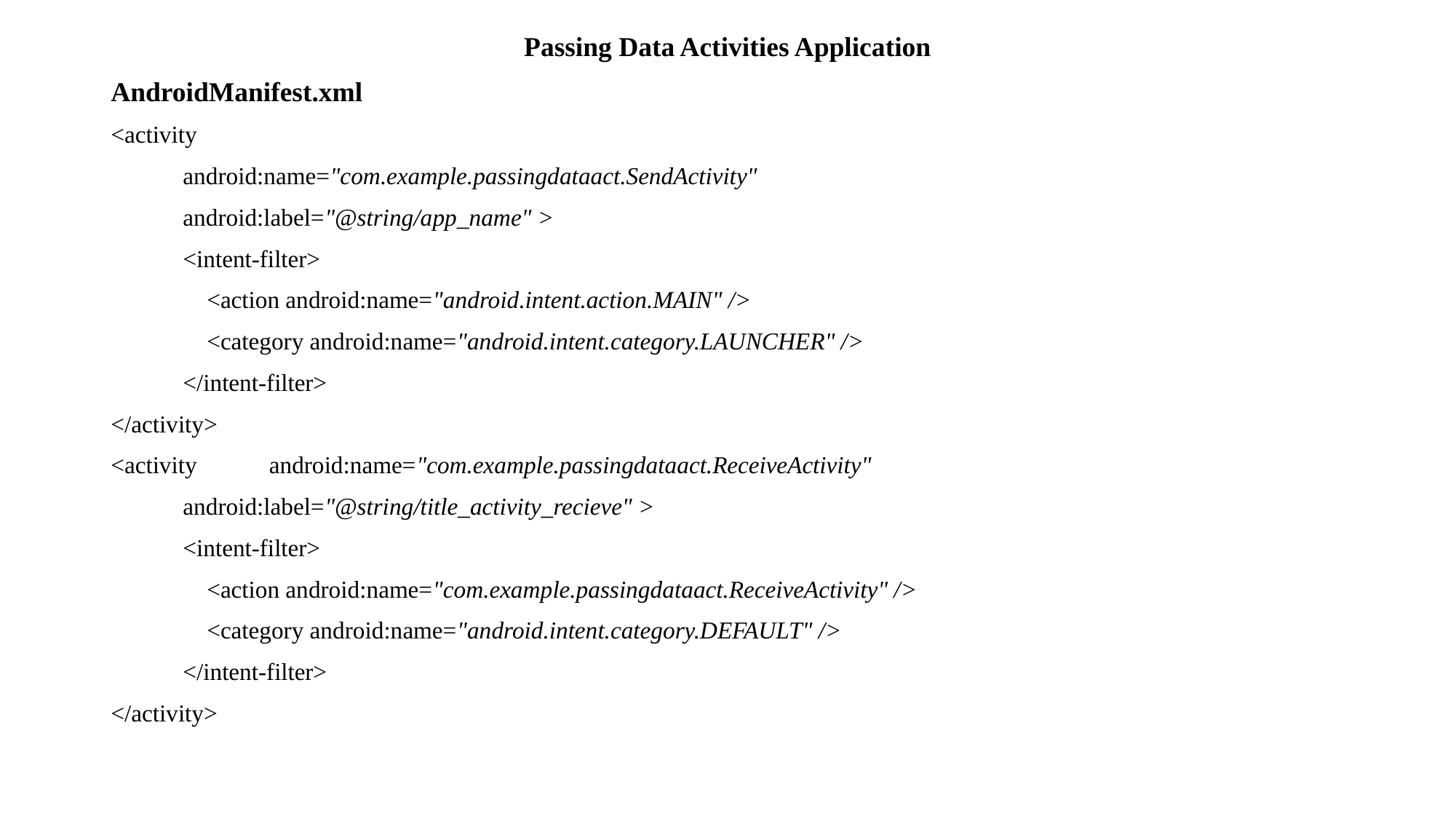

Passing Data Activities Application
AndroidManifest.xml
<activity
            android:name="com.example.passingdataact.SendActivity"
            android:label="@string/app_name" >
            <intent-filter>
                <action android:name="android.intent.action.MAIN" />
                <category android:name="android.intent.category.LAUNCHER" />
            </intent-filter>
</activity>
<activity            android:name="com.example.passingdataact.ReceiveActivity"
            android:label="@string/title_activity_recieve" >
            <intent-filter>
                <action android:name="com.example.passingdataact.ReceiveActivity" />
                <category android:name="android.intent.category.DEFAULT" />
            </intent-filter>
</activity>